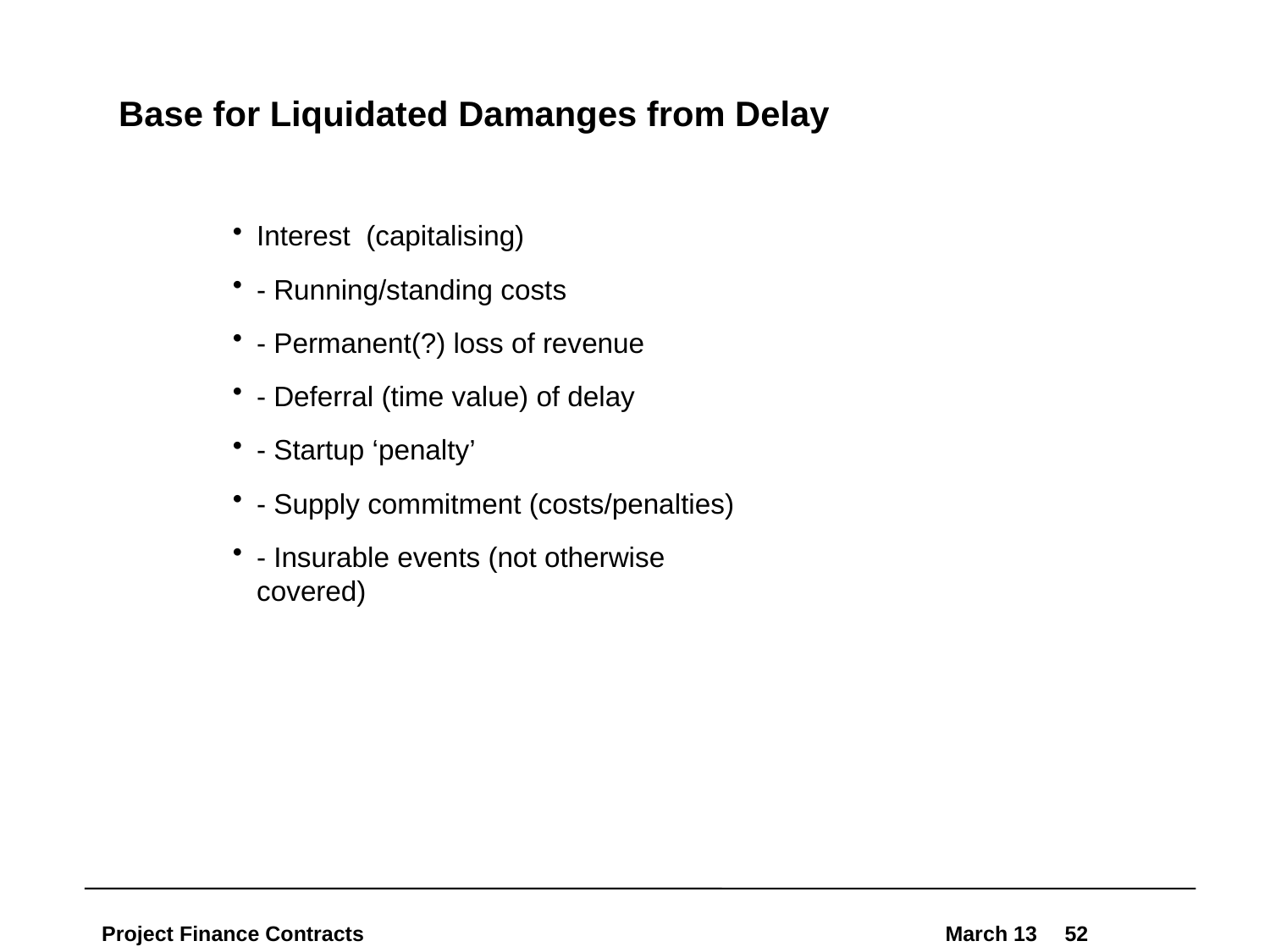

# Base for Liquidated Damanges from Delay
Interest  (capitalising)
- Running/standing costs
- Permanent(?) loss of revenue
- Deferral (time value) of delay
- Startup ‘penalty’
- Supply commitment (costs/penalties)
- Insurable events (not otherwise 				covered)